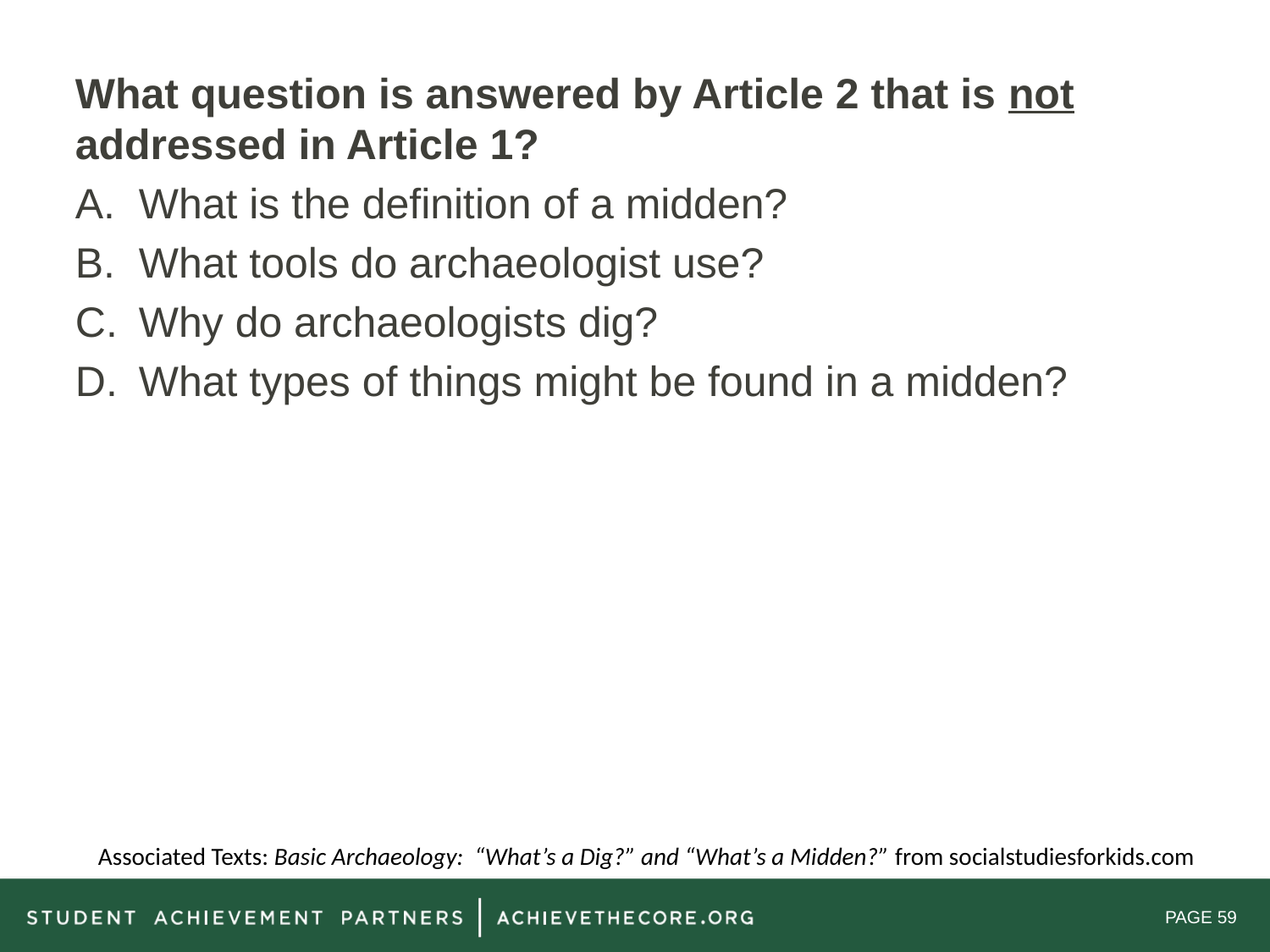

What question is answered by Article 2 that is not addressed in Article 1?
What is the definition of a midden?
What tools do archaeologist use?
Why do archaeologists dig?
What types of things might be found in a midden?

Associated Texts: Basic Archaeology:  “What’s a Dig?” and “What’s a Midden?” from socialstudiesforkids.com